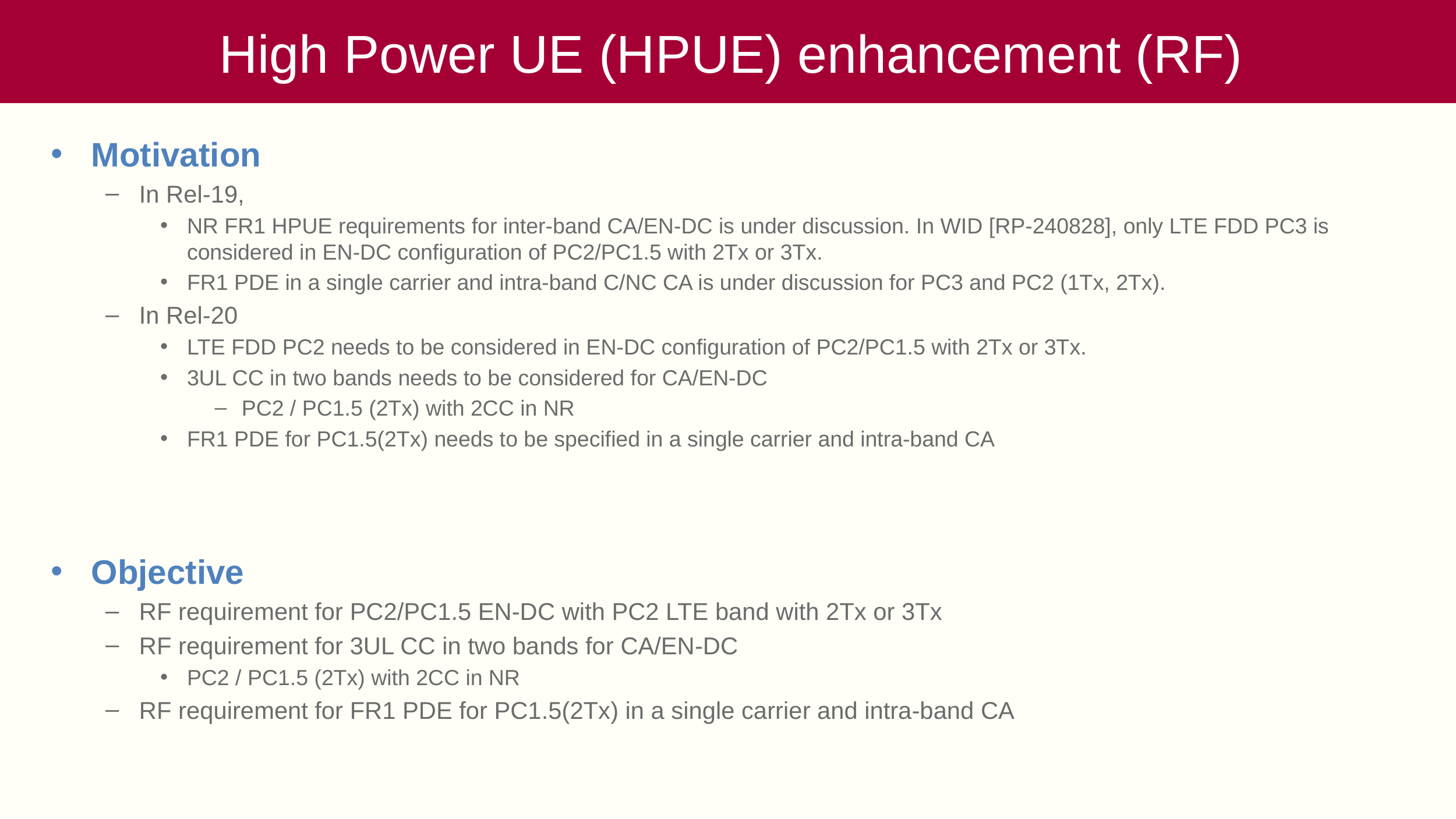

# High Power UE (HPUE) enhancement (RF)
Motivation
In Rel-19,
NR FR1 HPUE requirements for inter-band CA/EN-DC is under discussion. In WID [RP-240828], only LTE FDD PC3 is considered in EN-DC configuration of PC2/PC1.5 with 2Tx or 3Tx.
FR1 PDE in a single carrier and intra-band C/NC CA is under discussion for PC3 and PC2 (1Tx, 2Tx).
In Rel-20
LTE FDD PC2 needs to be considered in EN-DC configuration of PC2/PC1.5 with 2Tx or 3Tx.
3UL CC in two bands needs to be considered for CA/EN-DC
PC2 / PC1.5 (2Tx) with 2CC in NR
FR1 PDE for PC1.5(2Tx) needs to be specified in a single carrier and intra-band CA

Objective
RF requirement for PC2/PC1.5 EN-DC with PC2 LTE band with 2Tx or 3Tx
RF requirement for 3UL CC in two bands for CA/EN-DC
PC2 / PC1.5 (2Tx) with 2CC in NR
RF requirement for FR1 PDE for PC1.5(2Tx) in a single carrier and intra-band CA